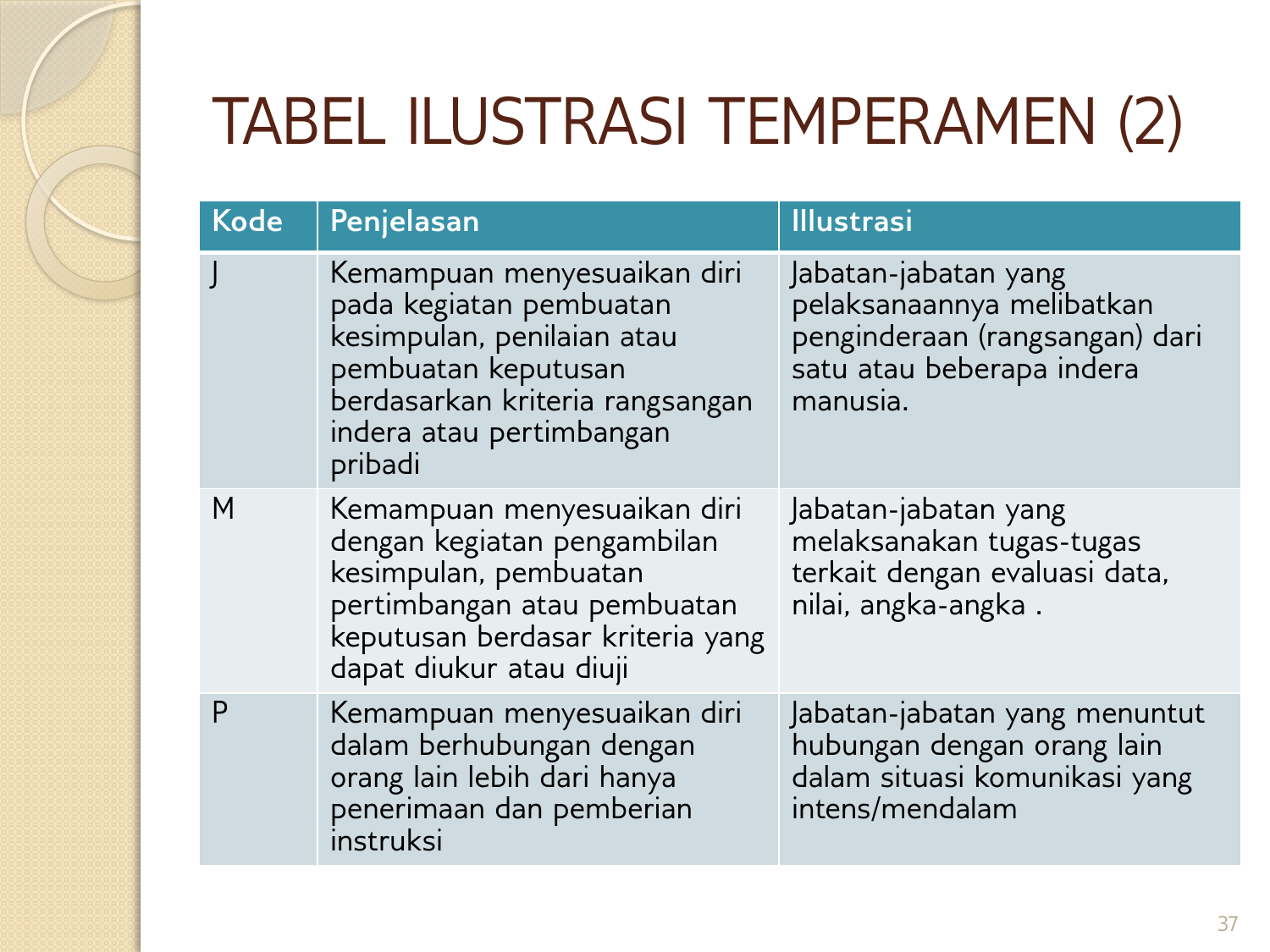

# TABEL ILUSTRASI TEMPERAMEN (2)
| Kode | Penjelasan | Illustrasi |
| --- | --- | --- |
| J | Kemampuan menyesuaikan diri pada kegiatan pembuatan kesimpulan, penilaian atau pembuatan keputusan berdasarkan kriteria rangsangan indera atau pertimbangan pribadi | Jabatan-jabatan yang pelaksanaannya melibatkan penginderaan (rangsangan) dari satu atau beberapa indera manusia. |
| M | Kemampuan menyesuaikan diri dengan kegiatan pengambilan kesimpulan, pembuatan pertimbangan atau pembuatan keputusan berdasar kriteria yang dapat diukur atau diuji | Jabatan-jabatan yang melaksanakan tugas-tugas terkait dengan evaluasi data, nilai, angka-angka . |
| P | Kemampuan menyesuaikan diri dalam berhubungan dengan orang lain lebih dari hanya penerimaan dan pemberian instruksi | Jabatan-jabatan yang menuntut hubungan dengan orang lain dalam situasi komunikasi yang intens/mendalam |

37